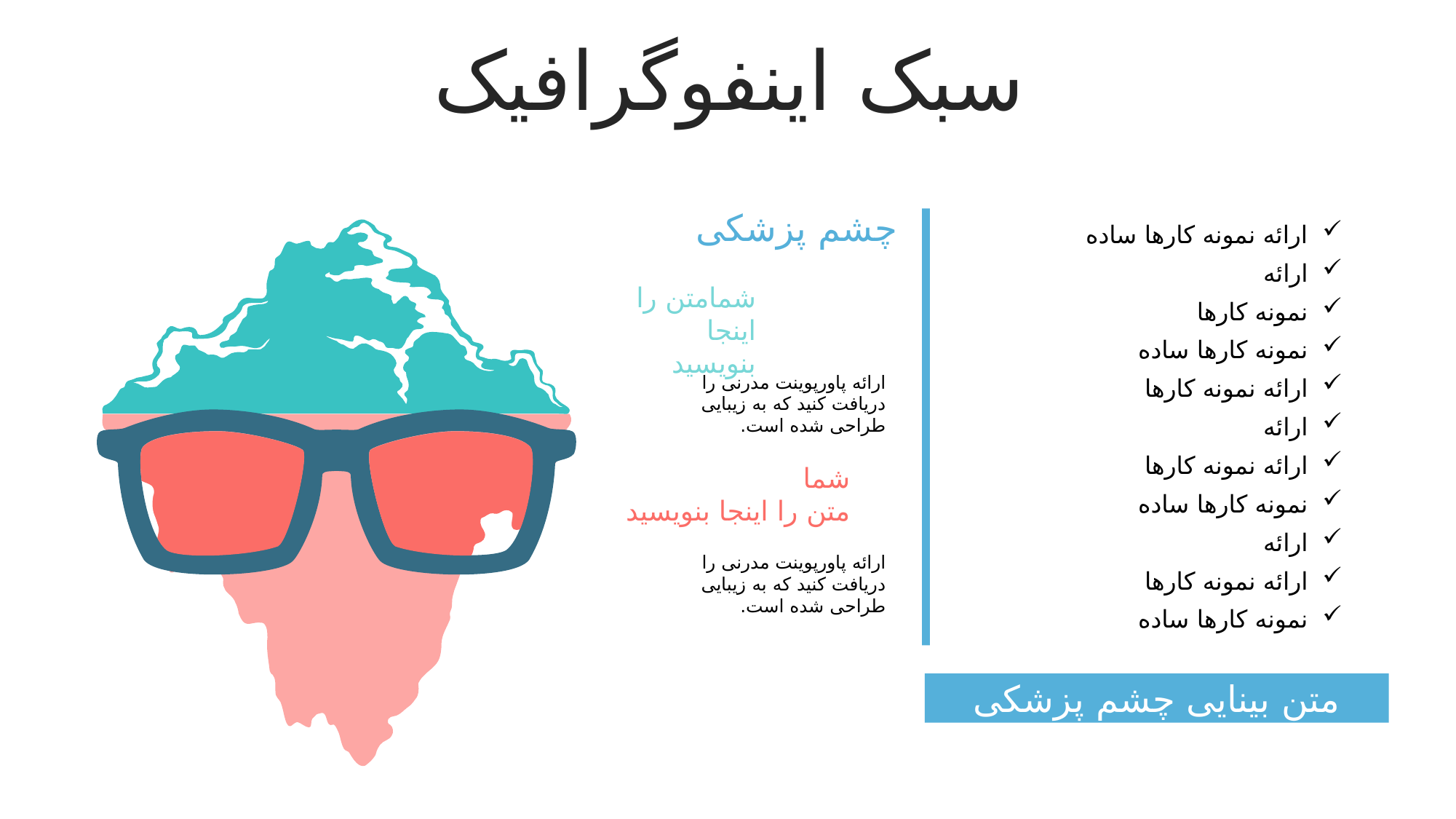

سبک اینفوگرافیک
چشم پزشکی

ارائه نمونه کارها ساده
ارائه
شمامتن را اینجا بنویسید
نمونه کارها
نمونه کارها ساده
ارائه پاورپوینت مدرنی را دریافت کنید که به زیبایی طراحی شده است.
ارائه نمونه کارها

ارائه

ارائه نمونه کارها
شما
متن را اینجا بنویسید
نمونه کارها ساده
ارائه
ارائه پاورپوینت مدرنی را دریافت کنید که به زیبایی طراحی شده است.
ارائه نمونه کارها
نمونه کارها ساده
متن بینایی چشم پزشکی